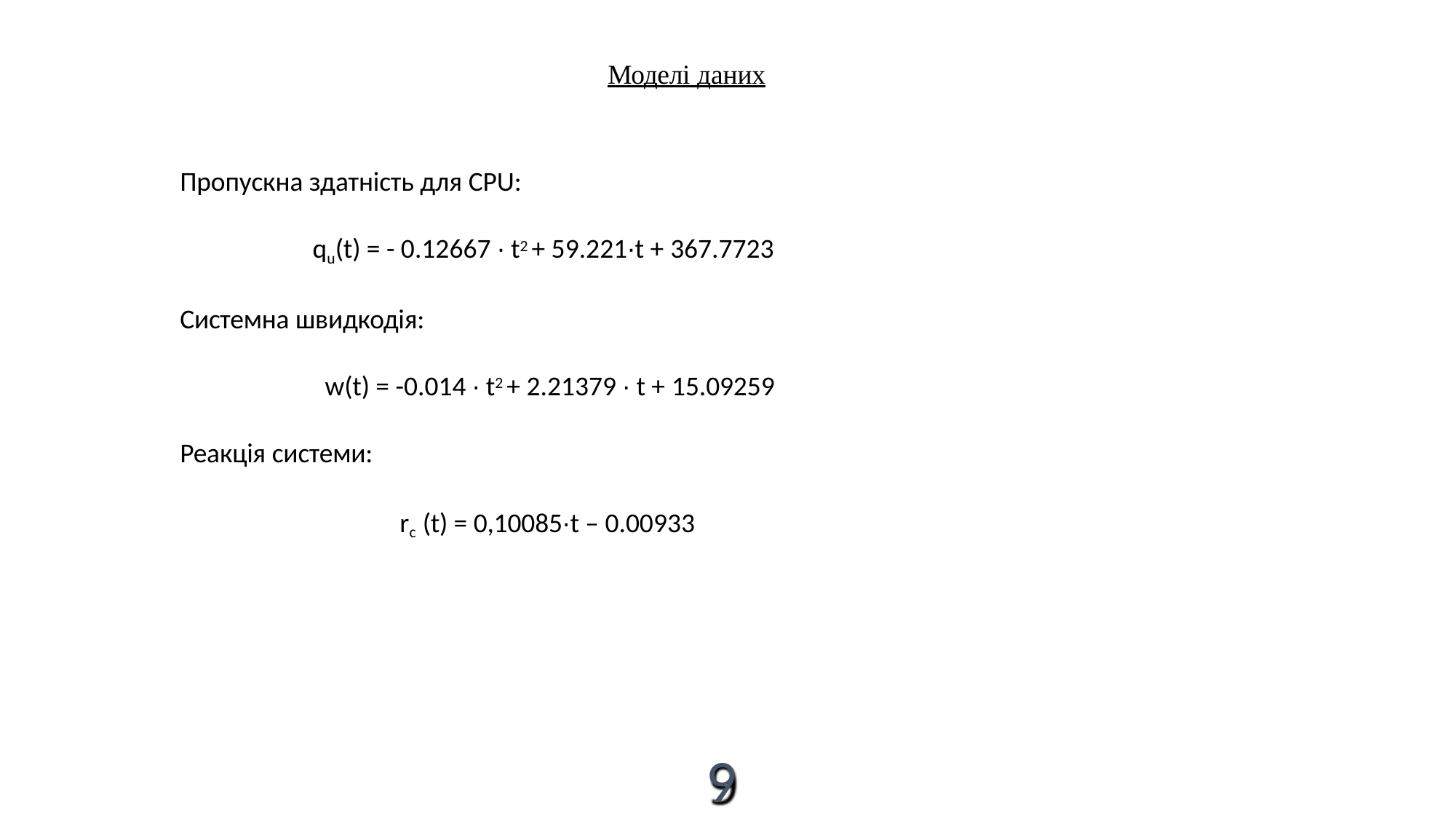

# Моделі даних
Пропускна здатність для CPU:

qu(t) = - 0.12667 ∙ t2 + 59.221∙t + 367.7723

Системна швидкодія:

w(t) = -0.014 ∙ t2 + 2.21379 ∙ t + 15.09259

Реакція системи:

rc  (t) = 0,10085∙t – 0.00933

9